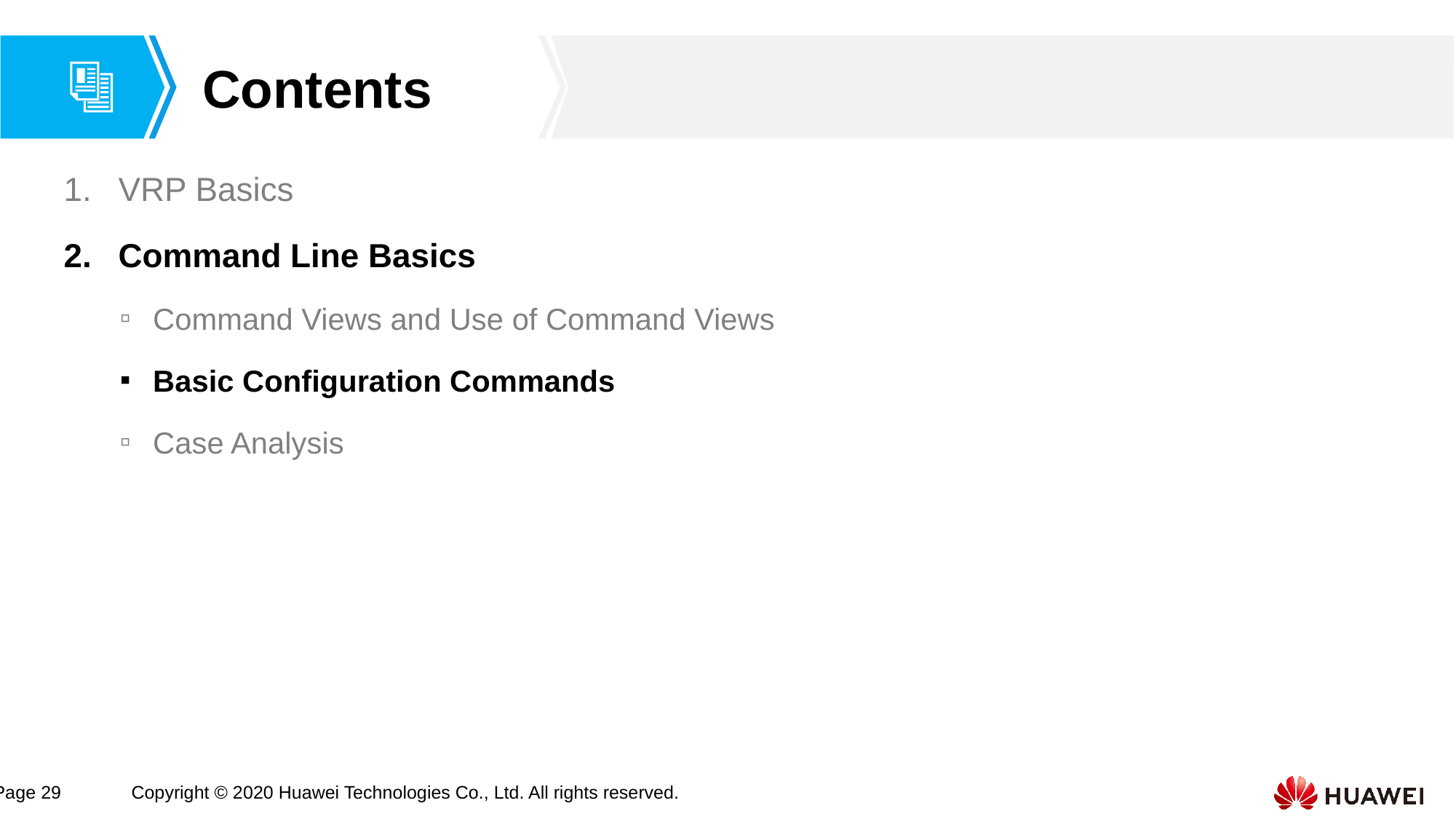

VRP Basics
Command Line Basics
Command Views and Use of Command Views
Basic Configuration Commands
Case Analysis